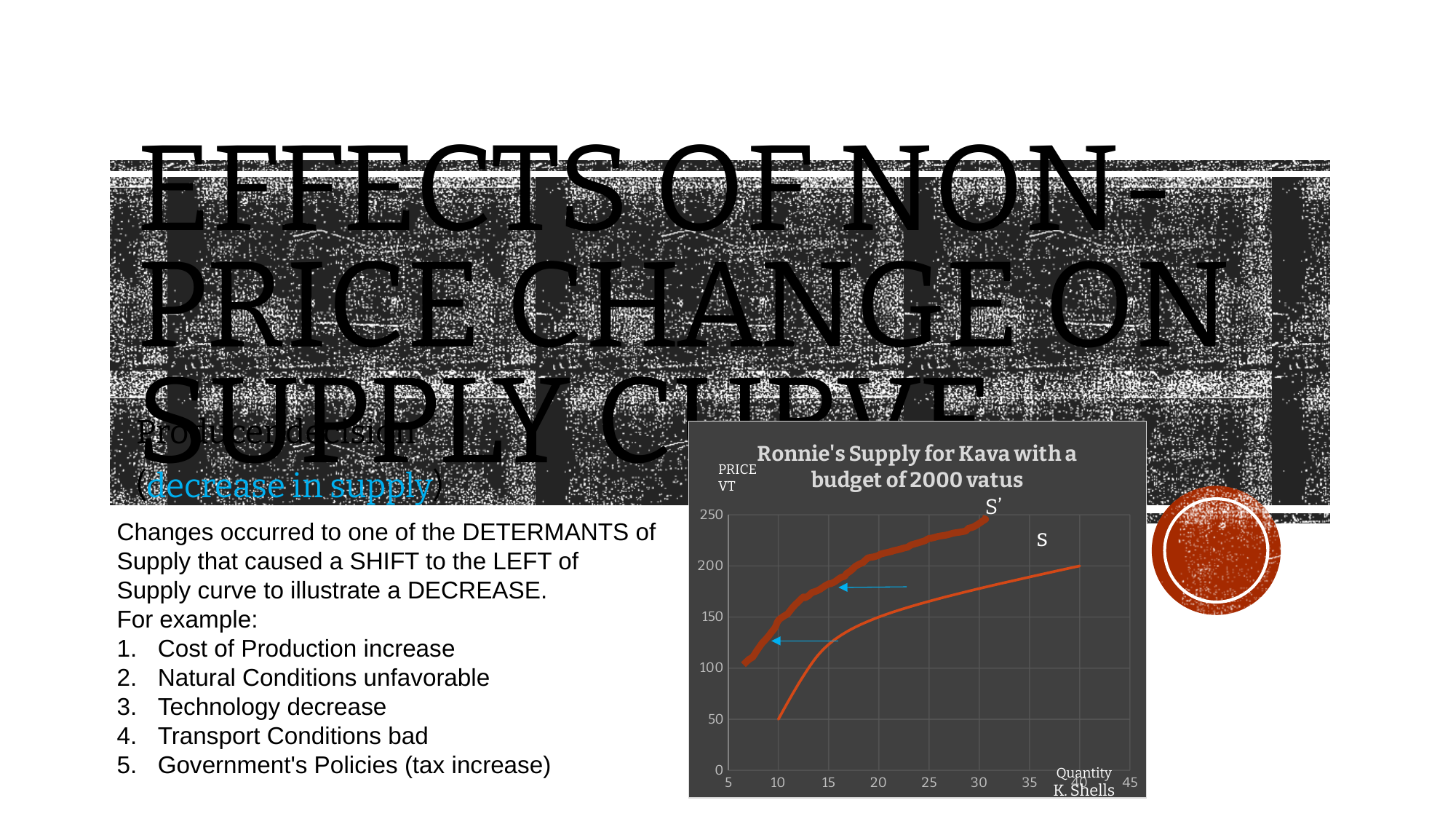

# Effects of non-price change on supply curve
Producer decision
(decrease in supply)

### Chart:

| Category | Ronnie's Supply for Kava with a budget of 2000 vatus |
|---|---|
PRICE
VT
Changes occurred to one of the DETERMANTS of
Supply that caused a SHIFT to the LEFT of
Supply curve to illustrate a DECREASE.
For example:
Cost of Production increase
Natural Conditions unfavorable
Technology decrease
Transport Conditions bad
Government's Policies (tax increase)

Quantity
K. Shells